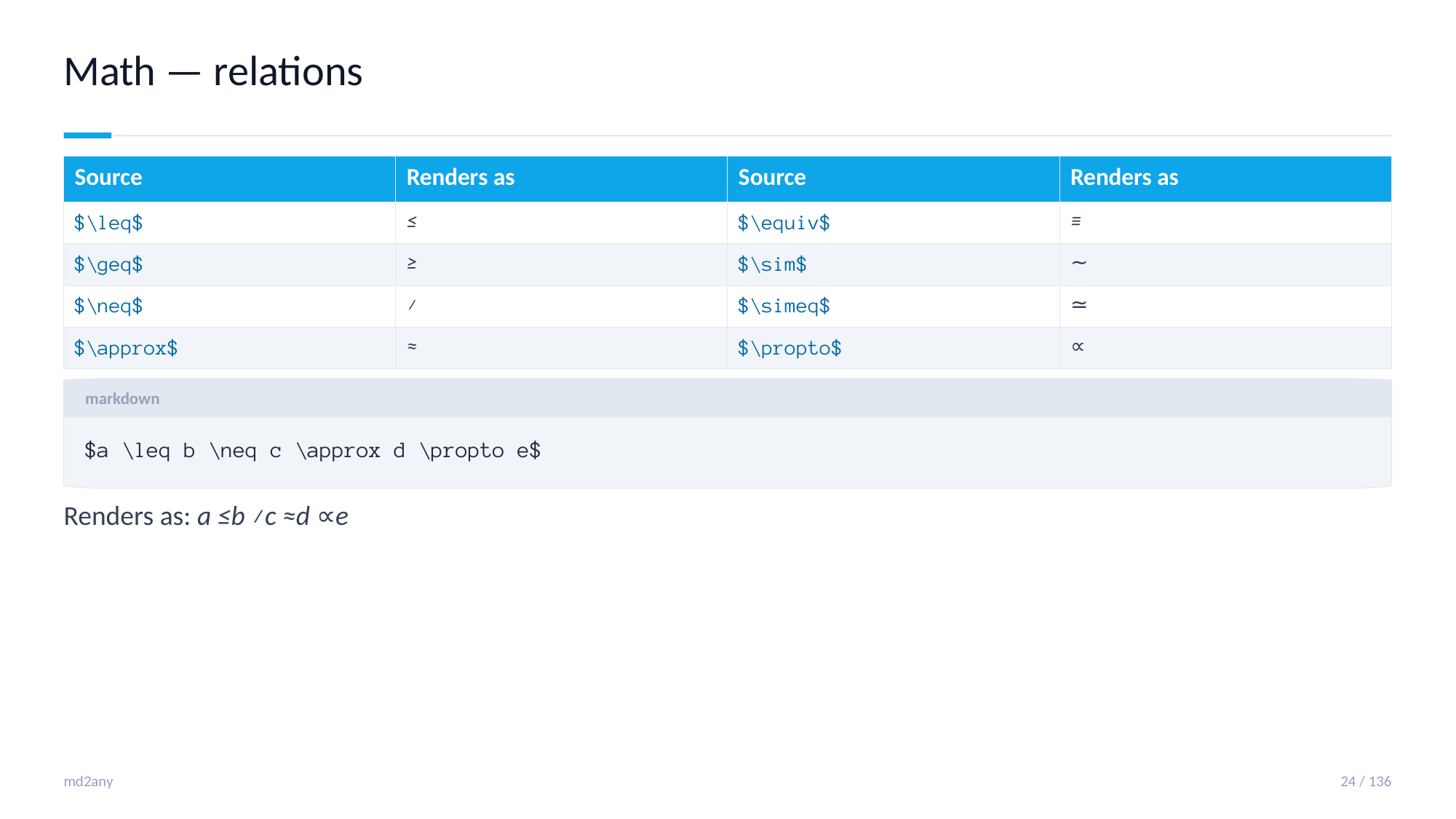

Math — relations

| Source | Renders as | Source | Renders as |
| --- | --- | --- | --- |
| $\leq$ | ≤ | $\equiv$ | ≡ |
| $\geq$ | ≥ | $\sim$ | ∼ |
| $\neq$ | ≠ | $\simeq$ | ≃ |
| $\approx$ | ≈ | $\propto$ | ∝ |
markdown
$a \leq b \neq c \approx d \propto e$
Renders as: a ≤b ≠c ≈d ∝e
md2any
24 / 136